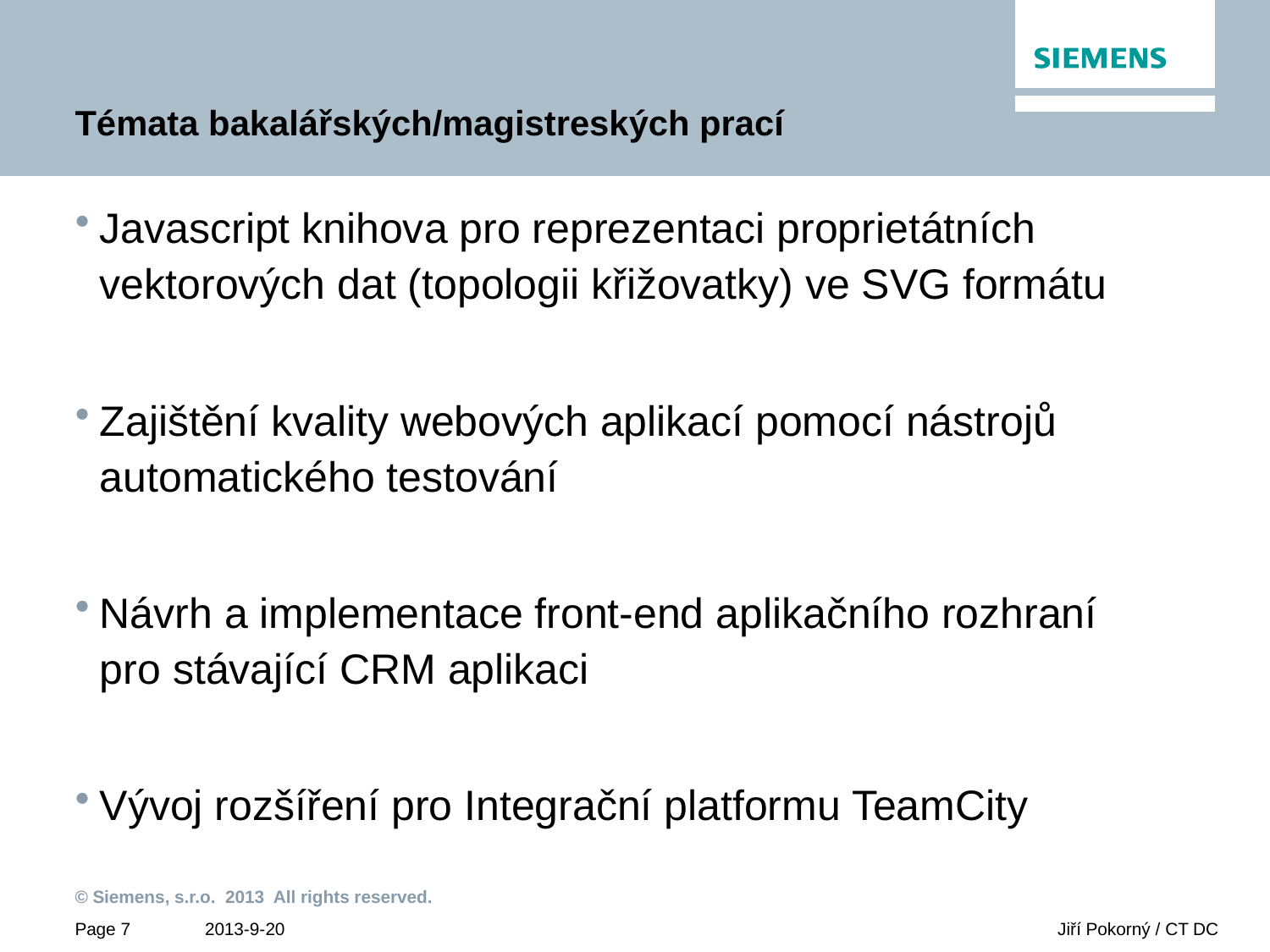

# Témata bakalářských/magistreských prací
Javascript knihova pro reprezentaci proprietátních vektorových dat (topologii křižovatky) ve SVG formátu

Zajištění kvality webových aplikací pomocí nástrojů automatického testování

Návrh a implementace front-end aplikačního rozhraní
pro stávající CRM aplikaci

Vývoj rozšíření pro Integrační platformu TeamCity